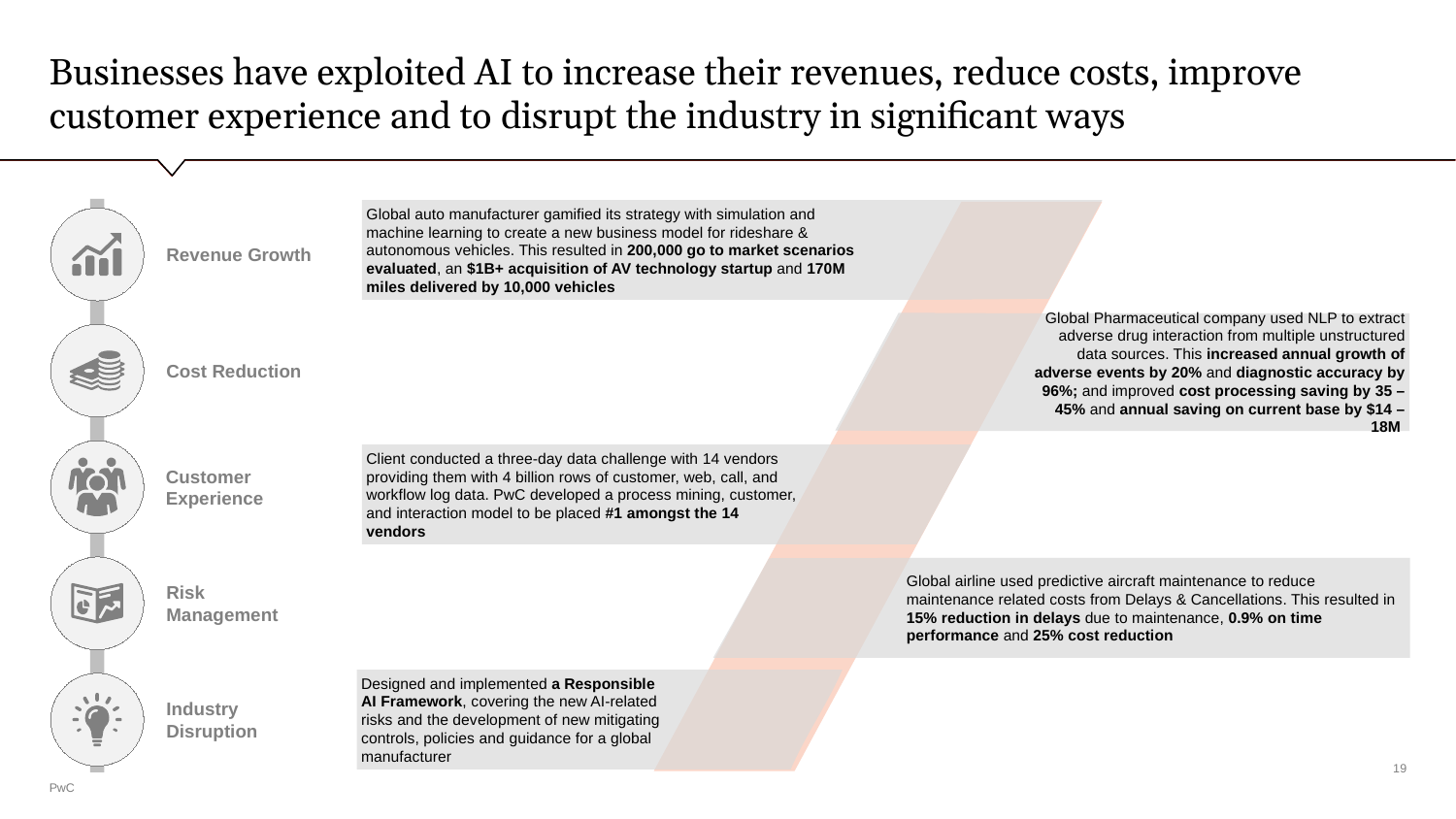

# Businesses have exploited AI to increase their revenues, reduce costs, improve customer experience and to disrupt the industry in significant ways

Global auto manufacturer gamified its strategy with simulation and machine learning to create a new business model for rideshare & autonomous vehicles. This resulted in 200,000 go to market scenarios evaluated, an $1B+ acquisition of AV technology startup and 170M miles delivered by 10,000 vehicles

Revenue Growth

Global Pharmaceutical company used NLP to extract adverse drug interaction from multiple unstructured data sources. This increased annual growth of adverse events by 20% and diagnostic accuracy by 96%; and improved cost processing saving by 35 – 45% and annual saving on current base by $14 – 18M

Cost Reduction

Customer Experience

Client conducted a three-day data challenge with 14 vendors providing them with 4 billion rows of customer, web, call, and workflow log data. PwC developed a process mining, customer, and interaction model to be placed #1 amongst the 14 vendors

Risk
Management

Global airline used predictive aircraft maintenance to reduce maintenance related costs from Delays & Cancellations. This resulted in 15% reduction in delays due to maintenance, 0.9% on time performance and 25% cost reduction
Designed and implemented a Responsible AI Framework, covering the new AI-related risks and the development of new mitigating controls, policies and guidance for a global manufacturer

Industry Disruption

19